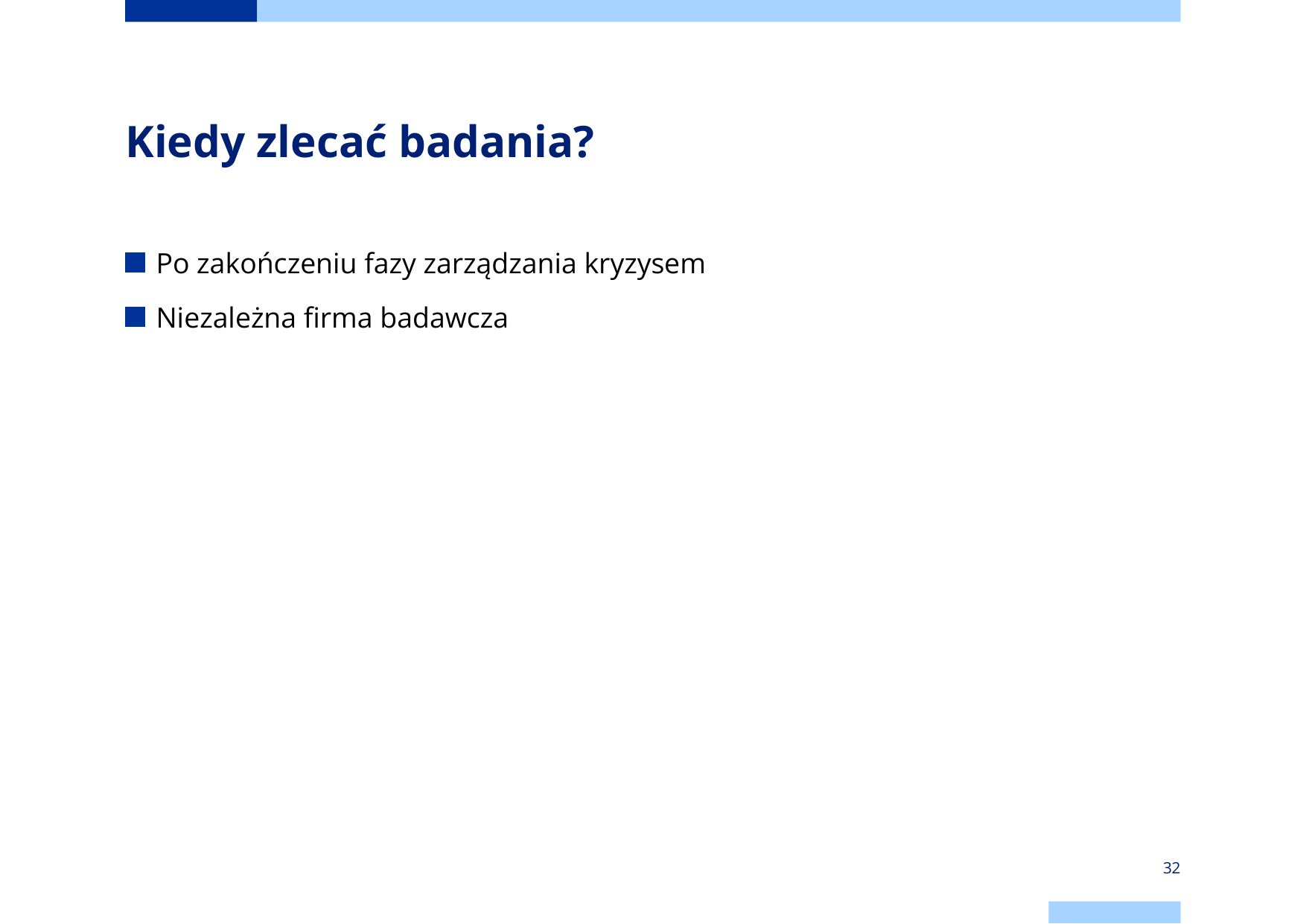

# Kiedy zlecać badania?
Po zakończeniu fazy zarządzania kryzysem
Niezależna firma badawcza
32